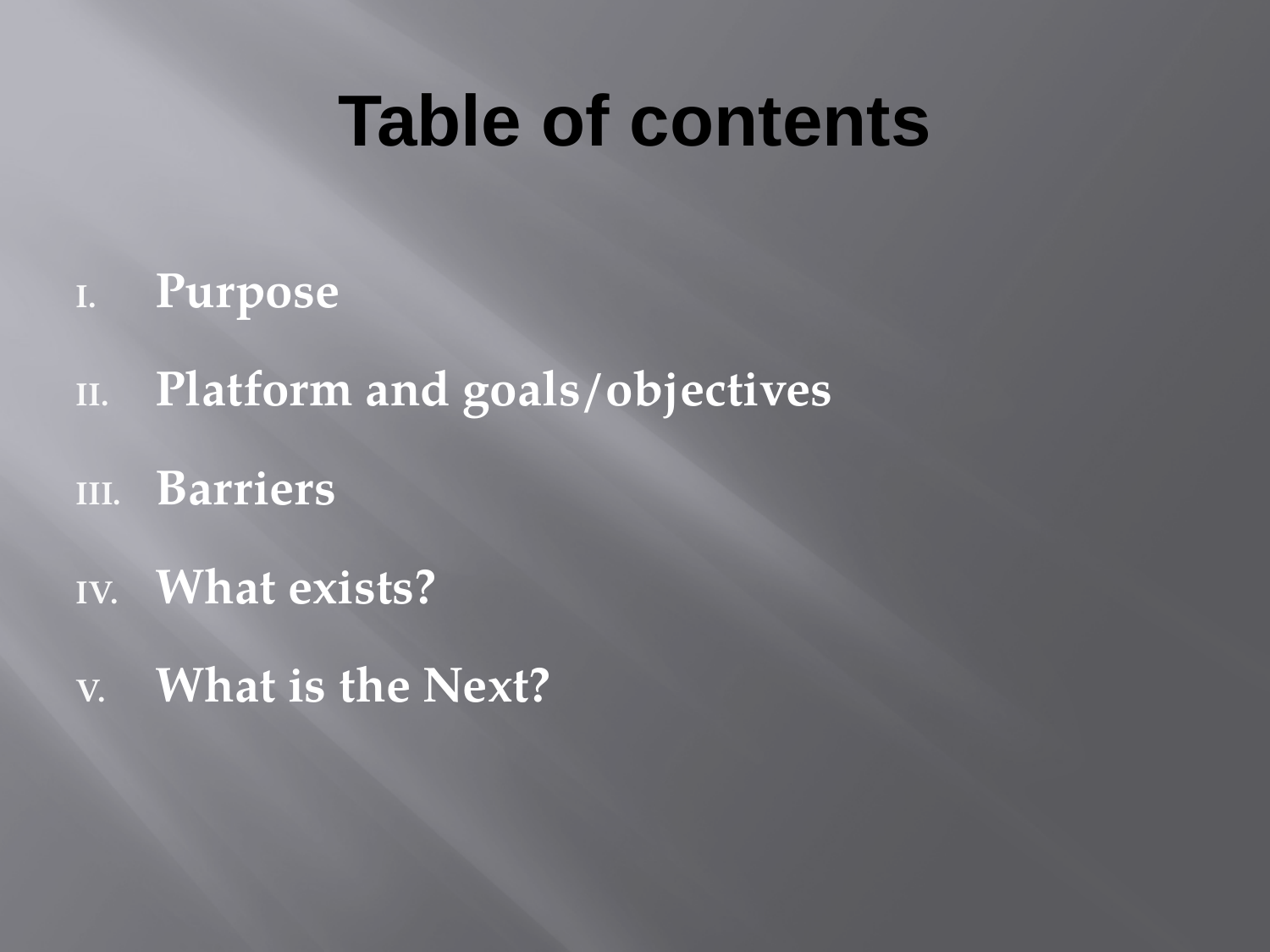

# Table of contents
Purpose
Platform and goals/objectives
Barriers
What exists?
What is the Next?